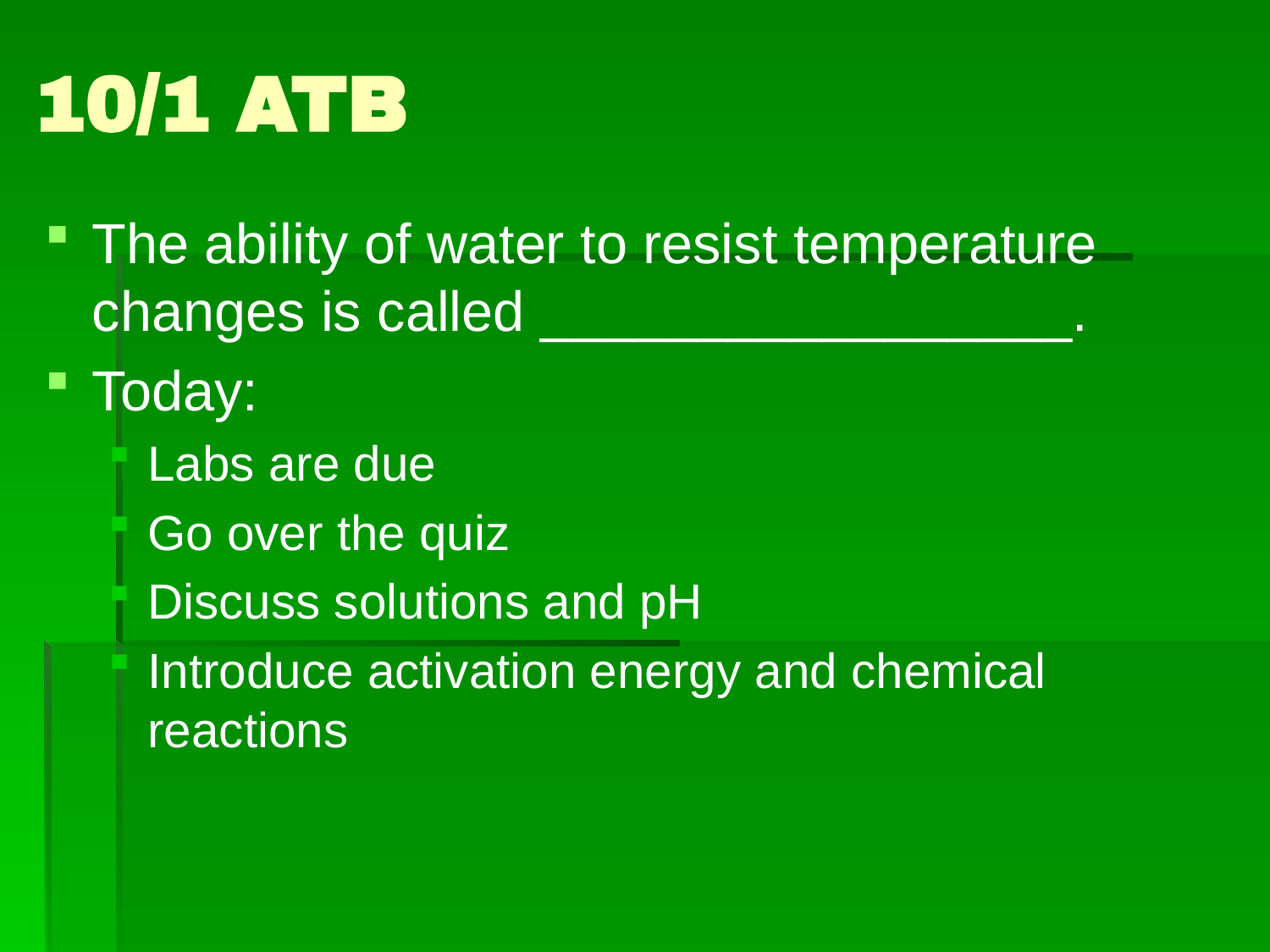

# 10/1 ATB
The ability of water to resist temperature changes is called _________________.
Today:
Labs are due
Go over the quiz
Discuss solutions and pH
Introduce activation energy and chemical reactions